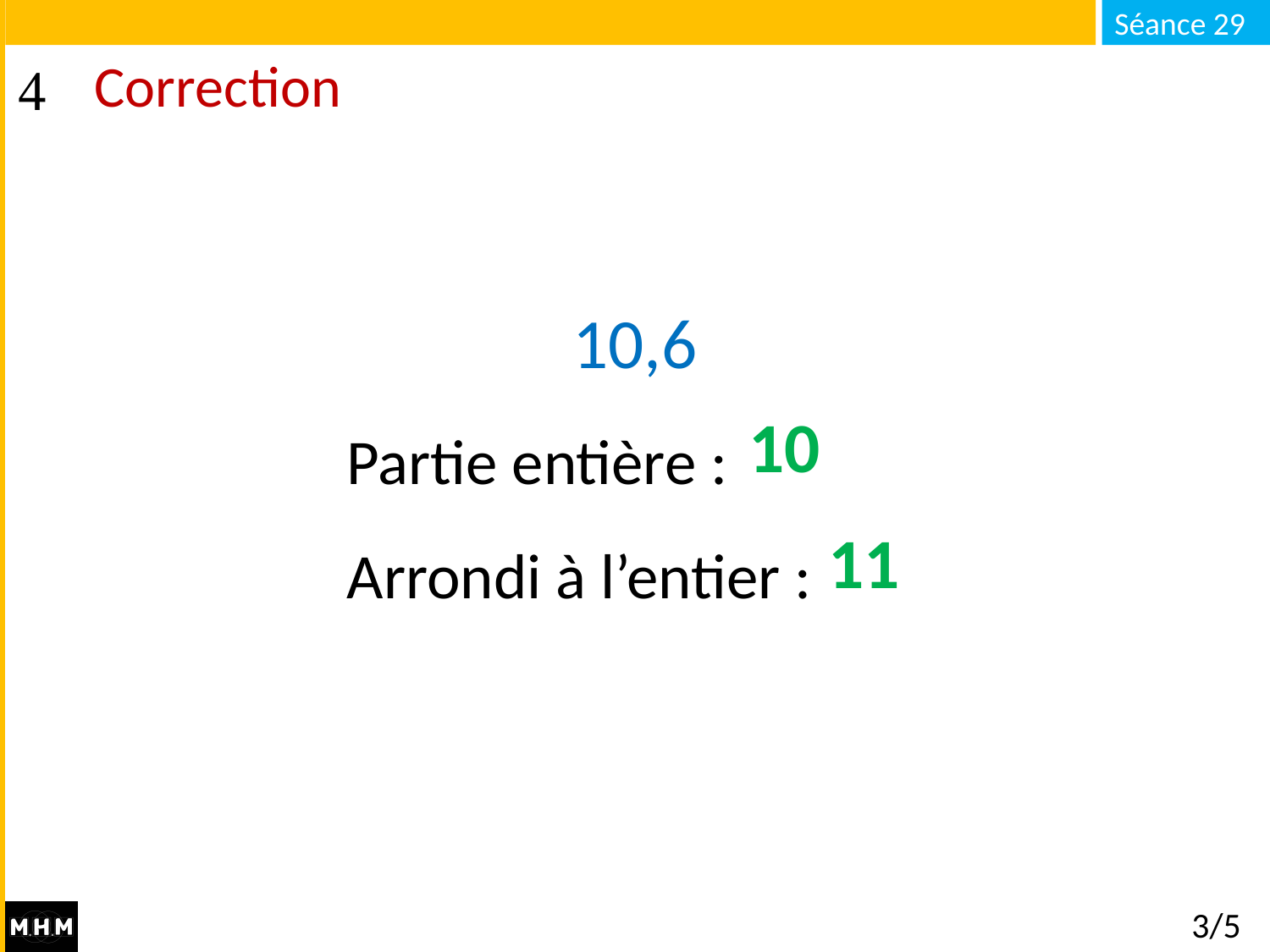

# Correction
10,6
Partie entière : …
Arrondi à l’entier : …
10
11
3/5